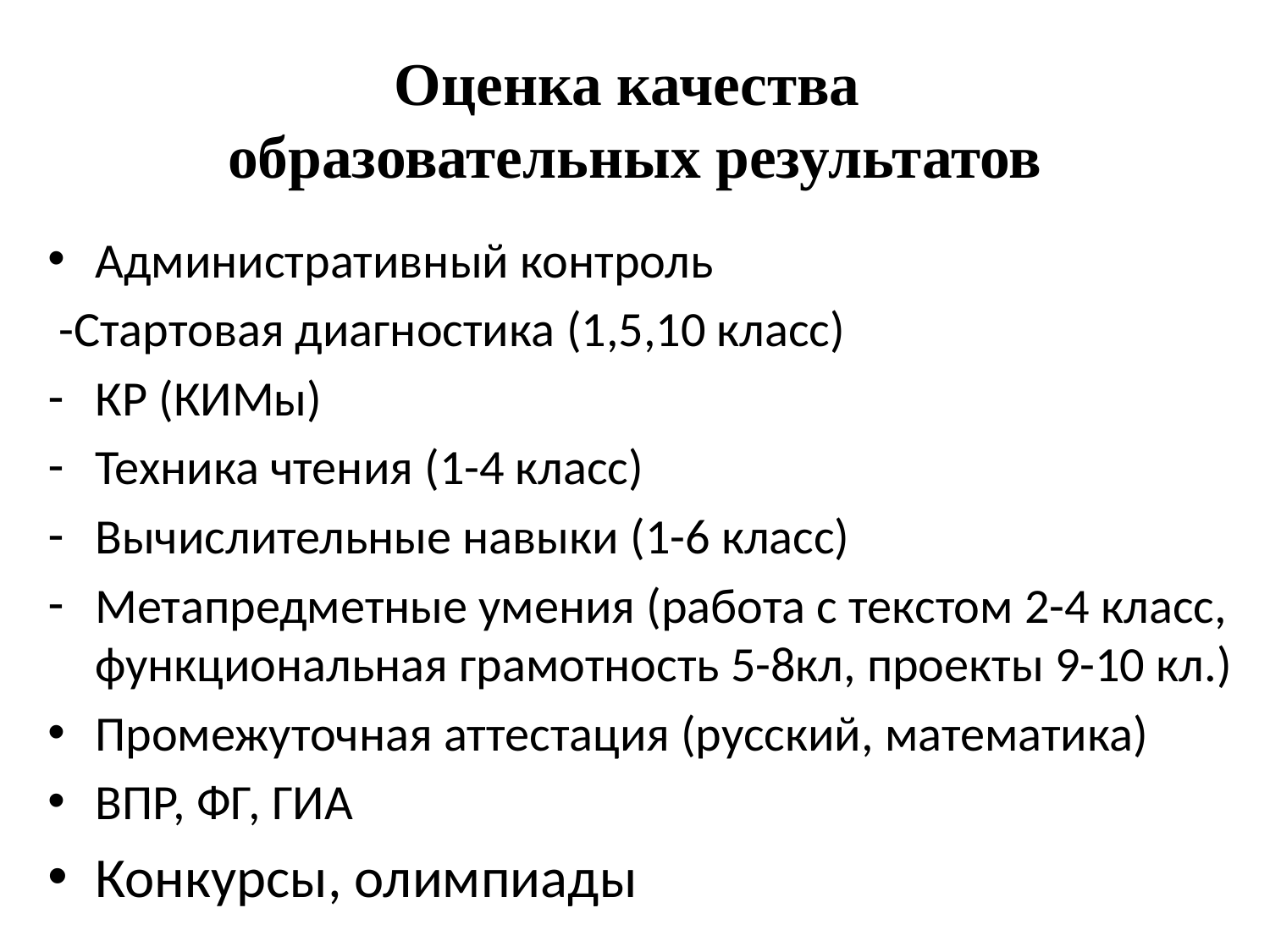

# Оценка качества образовательных результатов
Административный контроль
 -Стартовая диагностика (1,5,10 класс)
КР (КИМы)
Техника чтения (1-4 класс)
Вычислительные навыки (1-6 класс)
Метапредметные умения (работа с текстом 2-4 класс, функциональная грамотность 5-8кл, проекты 9-10 кл.)
Промежуточная аттестация (русский, математика)
ВПР, ФГ, ГИА
Конкурсы, олимпиады